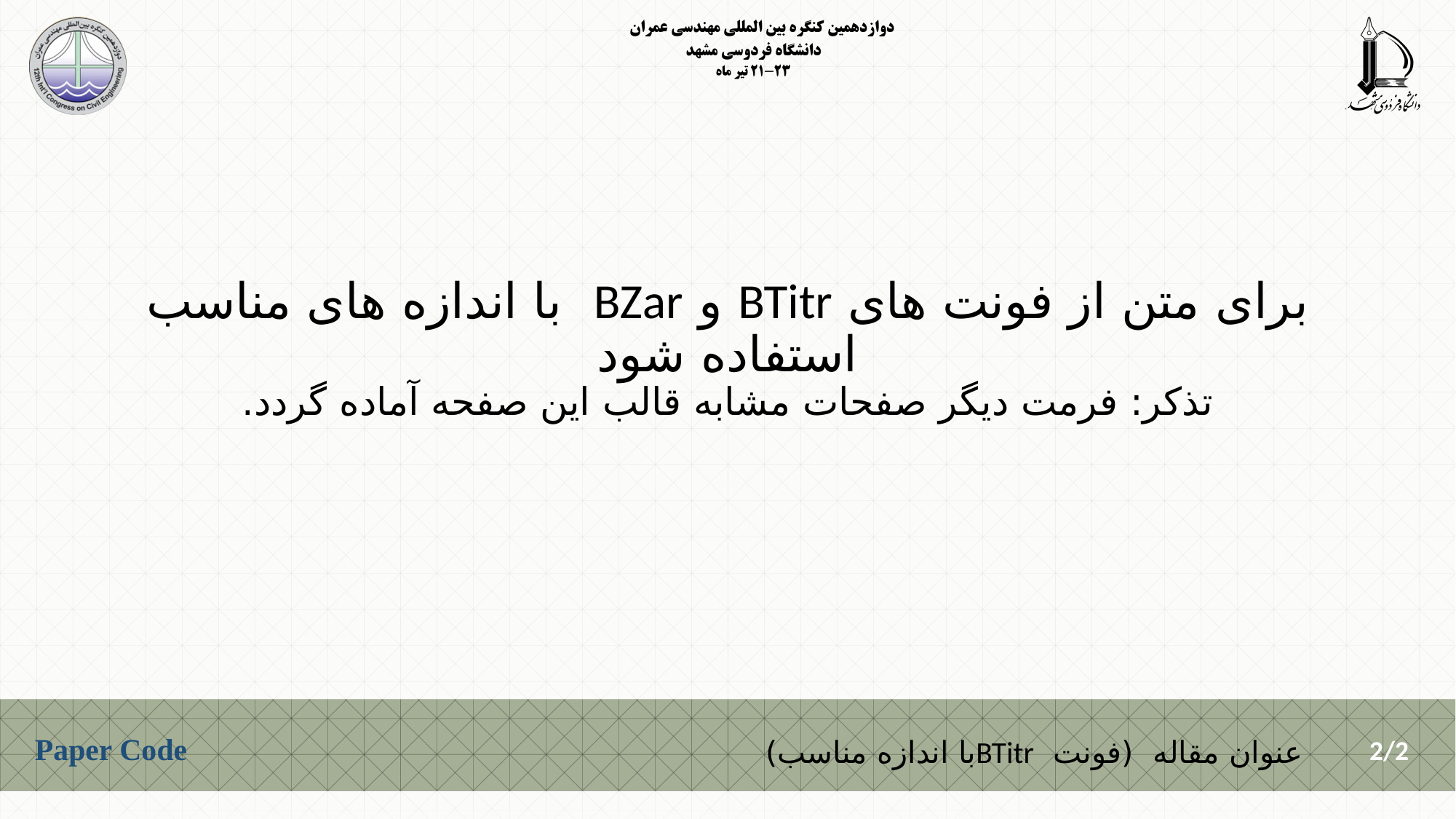

# برای متن از فونت های BTitr و BZar  با اندازه های مناسب استفاده شود تذکر: فرمت دیگر صفحات مشابه قالب این صفحه آماده گردد.
Paper Code
عنوان مقاله  (فونت  BTitrبا اندازه مناسب)
2/2